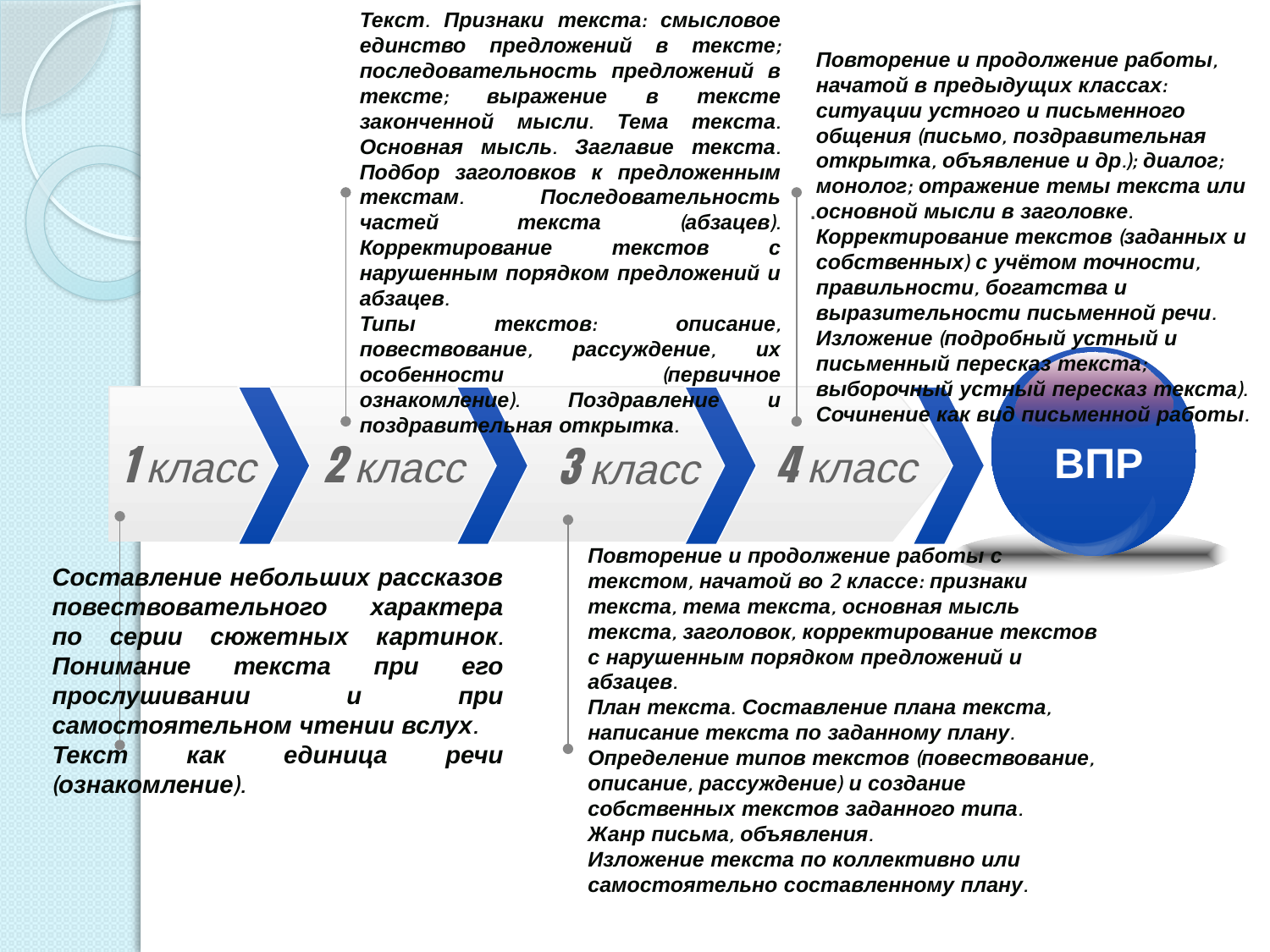

Текст. Признаки текста: смысловое единство предложений в тексте; последовательность предложений в тексте; выражение в тексте законченной мысли. Тема текста. Основная мысль. Заглавие текста. Подбор заголовков к предложенным текстам. Последовательность частей текста (абзацев). Корректирование текстов с нарушенным порядком предложений и абзацев.
Типы текстов: описание, повествование, рассуждение, их особенности (первичное ознакомление). Поздравление и поздравительная открытка.
Повторение и продолжение работы, начатой в предыдущих классах: ситуации устного и письменного общения (письмо, поздравительная открытка, объявление и др.); диалог; монолог; отражение темы текста или основной мысли в заголовке. Корректирование текстов (заданных и собственных) с учётом точности, правильности, богатства и выразительности письменной речи. Изложение (подробный устный и письменный пересказ текста; выборочный устный пересказ текста).
Сочинение как вид письменной работы.

.

ВПР
1 класс
2 класс
4 класс
3 класс

Повторение и продолжение работы с текстом, начатой во 2 классе: признаки текста, тема текста, основная мысль текста, заголовок, корректирование текстов с нарушенным порядком предложений и абзацев.
План текста. Составление плана текста, написание текста по заданному плану.
Определение типов текстов (повествование, описание, рассуждение) и создание собственных текстов заданного типа.
Жанр письма, объявления.
Изложение текста по коллективно или самостоятельно составленному плану.
Составление небольших рассказов повествовательного характера по серии сюжетных картинок. Понимание текста при его прослушивании и при самостоятельном чтении вслух.
Текст как единица речи (ознакомление).